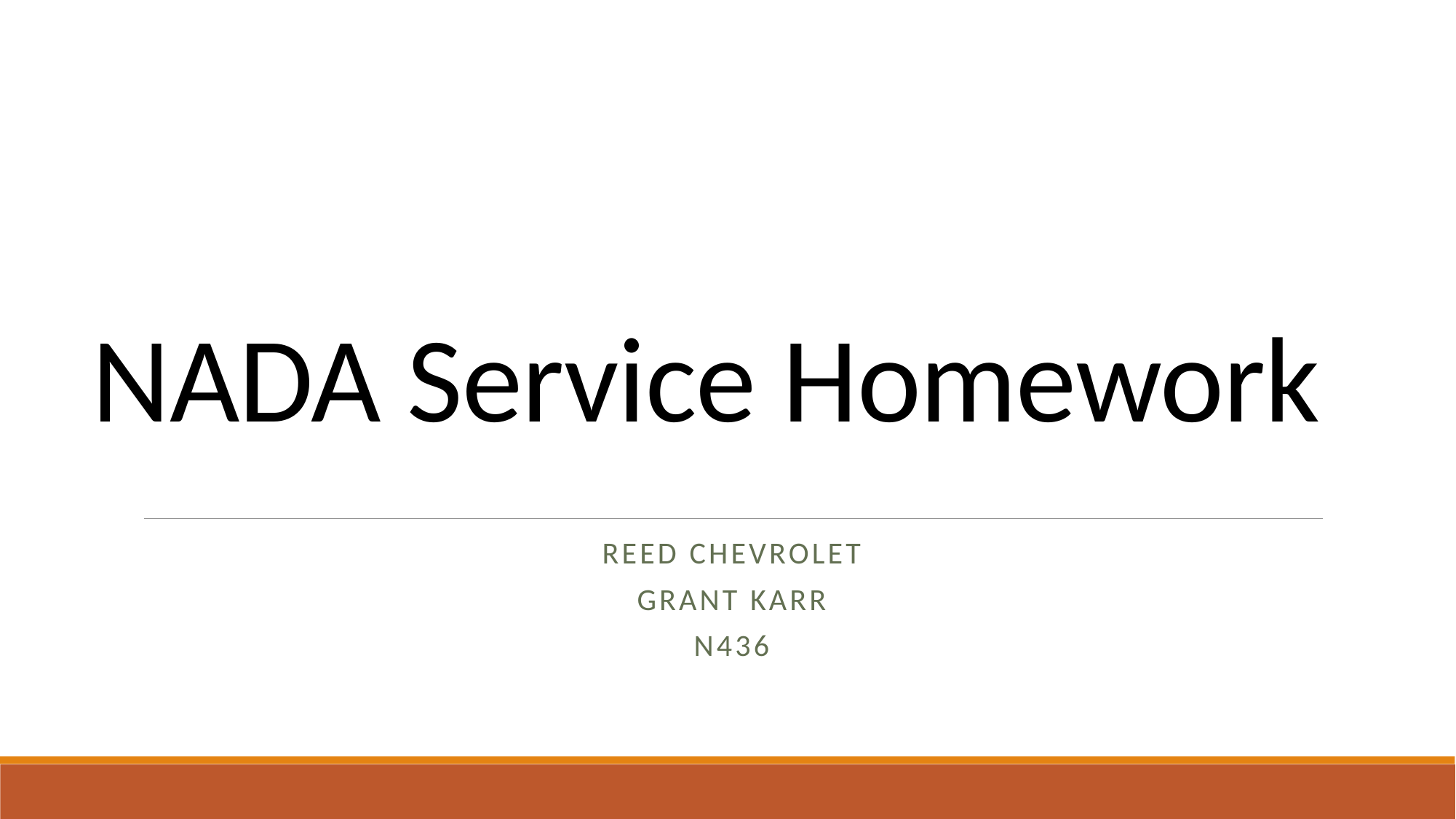

# NADA Service Homework
Reed Chevrolet
Grant Karr
N436